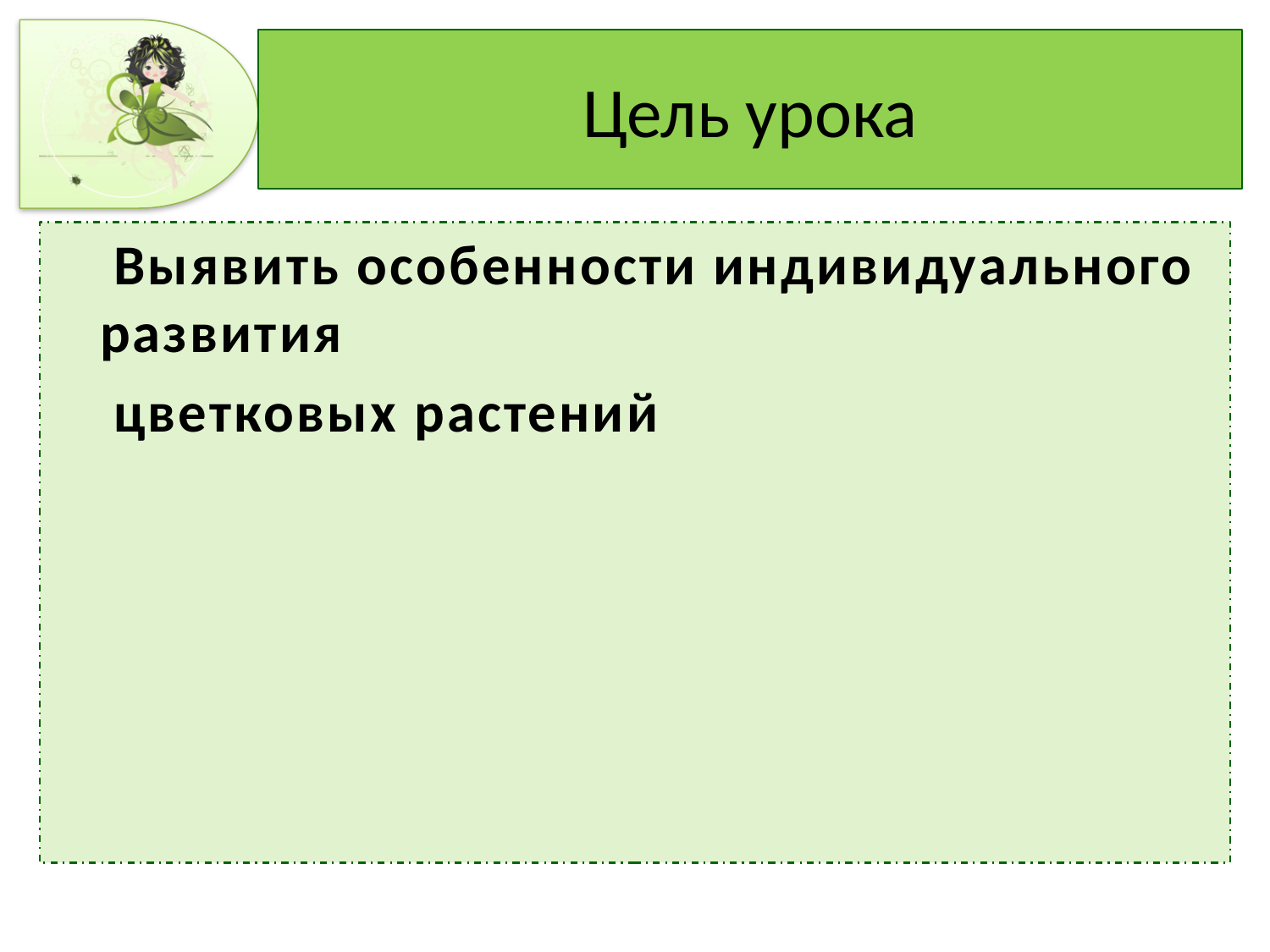

# Цель урока
    Выявить особенности индивидуального развития
    цветковых растений